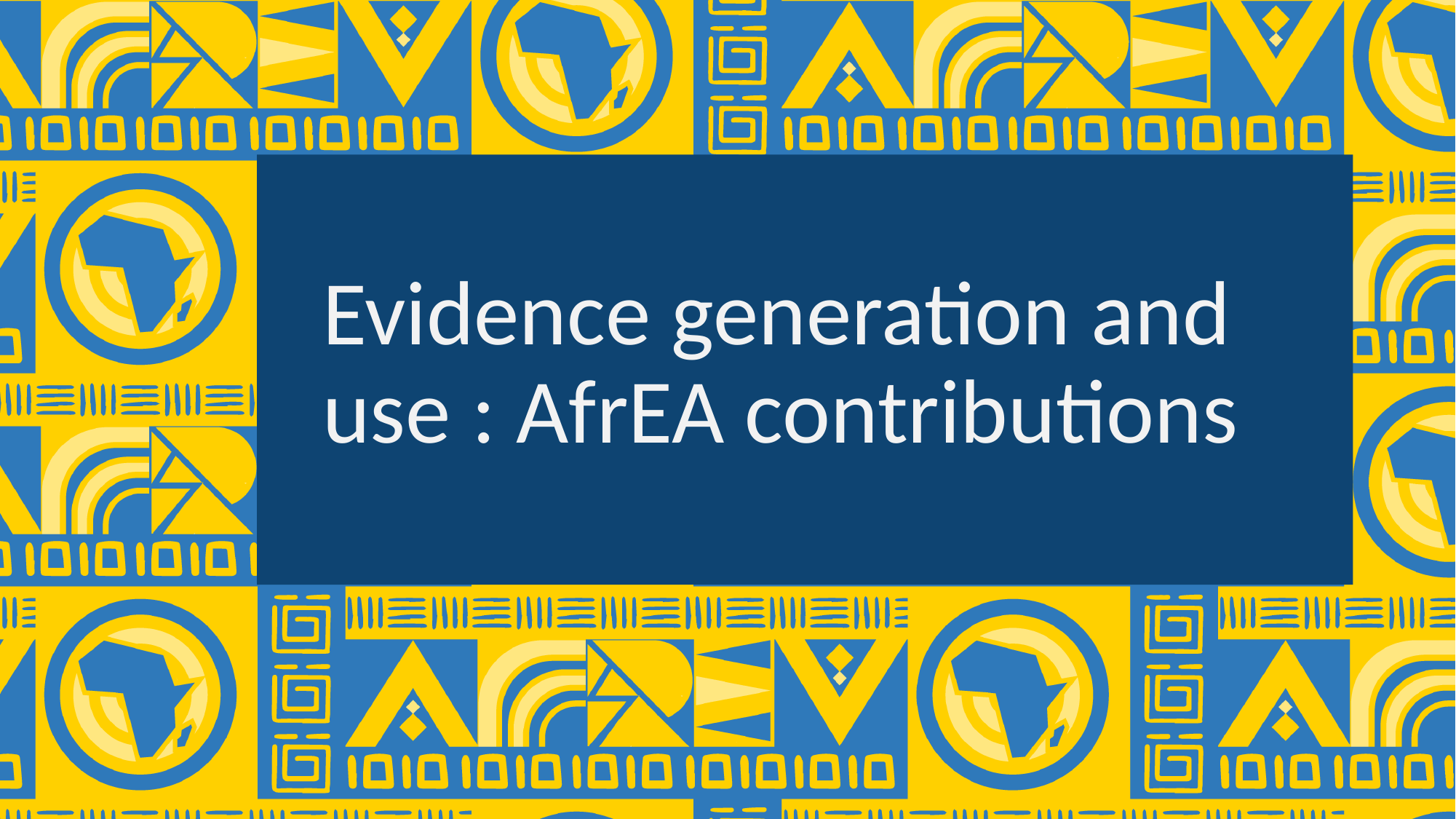

# Evidence generation and use : AfrEA contributions